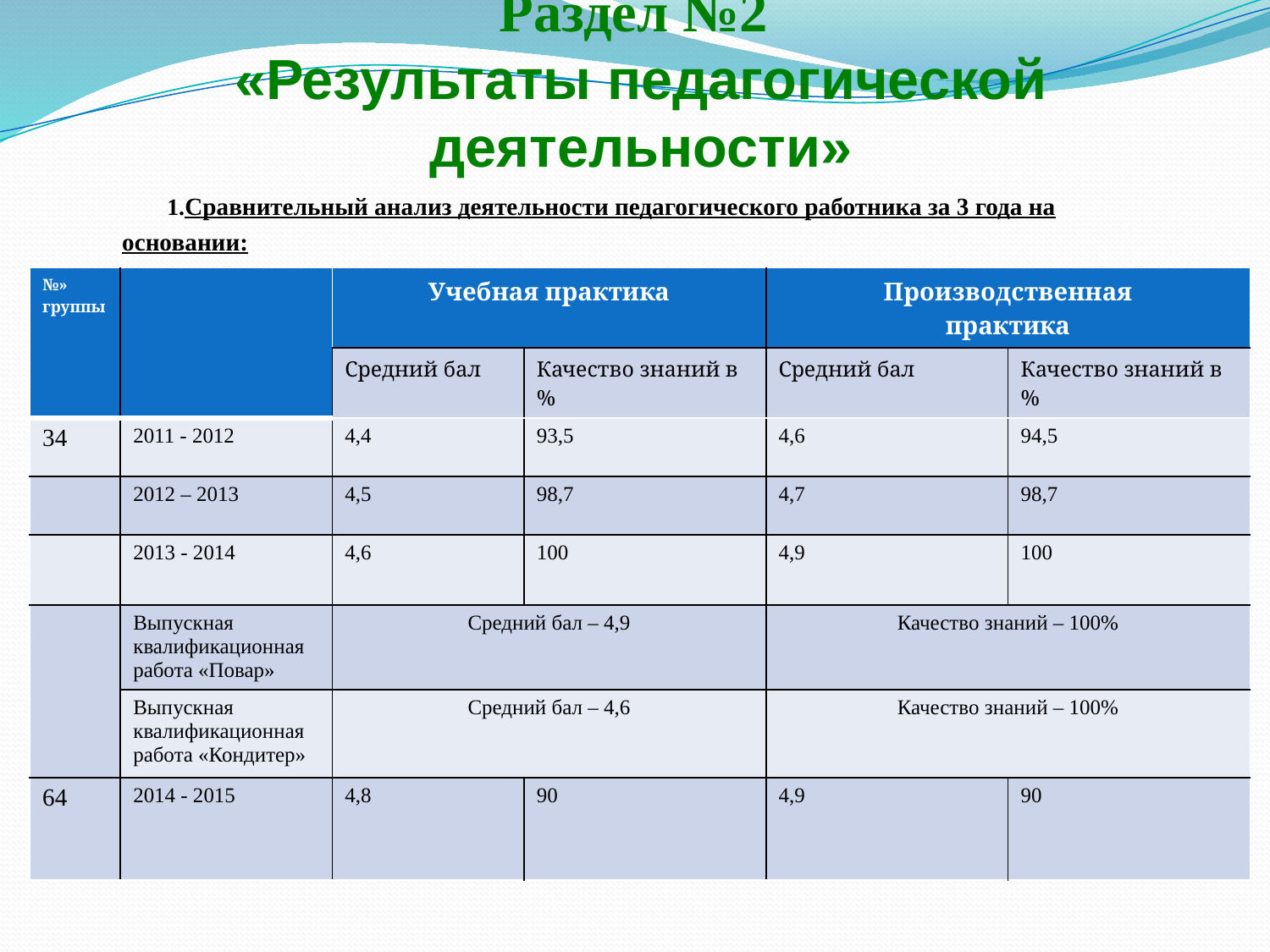

# Раздел №2 «Результаты педагогической деятельности»
Сравнительный анализ деятельности педагогического работника за 3 года на основании:

| №» группы |  | Учебная практика |  | Производственная практика |  |
| --- | --- | --- | --- | --- | --- |
|  |  | Средний бал | Качество знаний в % | Средний бал | Качество знаний в % |
| 34 | 2011 - 2012 | 4,4 | 93,5 | 4,6 | 94,5 |
|  | 2012 – 2013 | 4,5 | 98,7 | 4,7 | 98,7 |
|  | 2013 - 2014 | 4,6 | 100 | 4,9 | 100 |
|  | Выпускная квалификационная работа «Повар» | Средний бал – 4,9 |  | Качество знаний – 100% |  |
|  | Выпускная квалификационная работа «Кондитер» | Средний бал – 4,6 |  | Качество знаний – 100% |  |
| 64 | 2014 - 2015 | 4,8 | 90 | 4,9 | 90 |